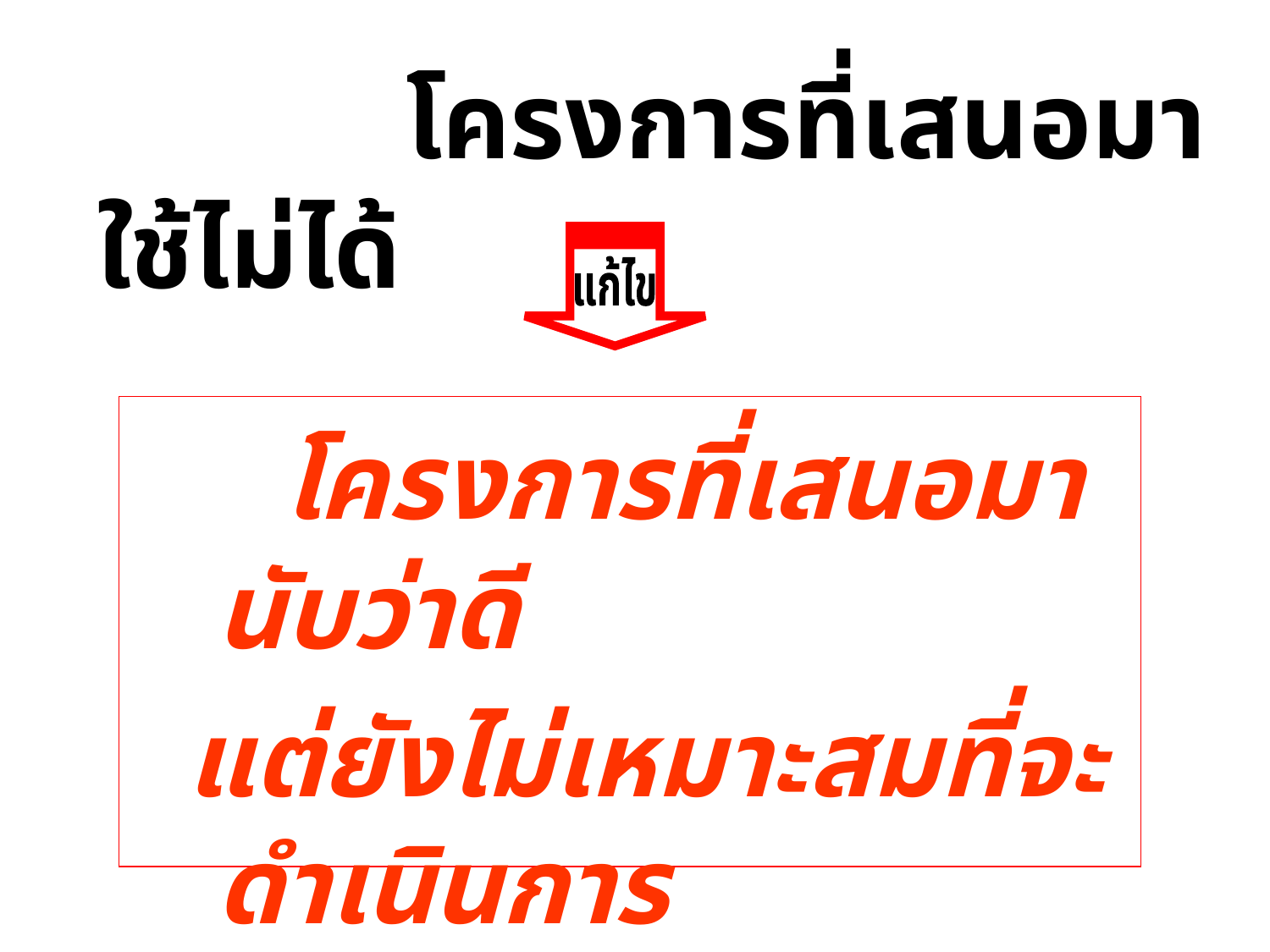

โครงการที่เสนอมาใช้ไม่ได้

แก้ไข
     โครงการที่เสนอมานับว่าดี
  แต่ยังไม่เหมาะสมที่จะดำเนินการ
  ขณะนี้